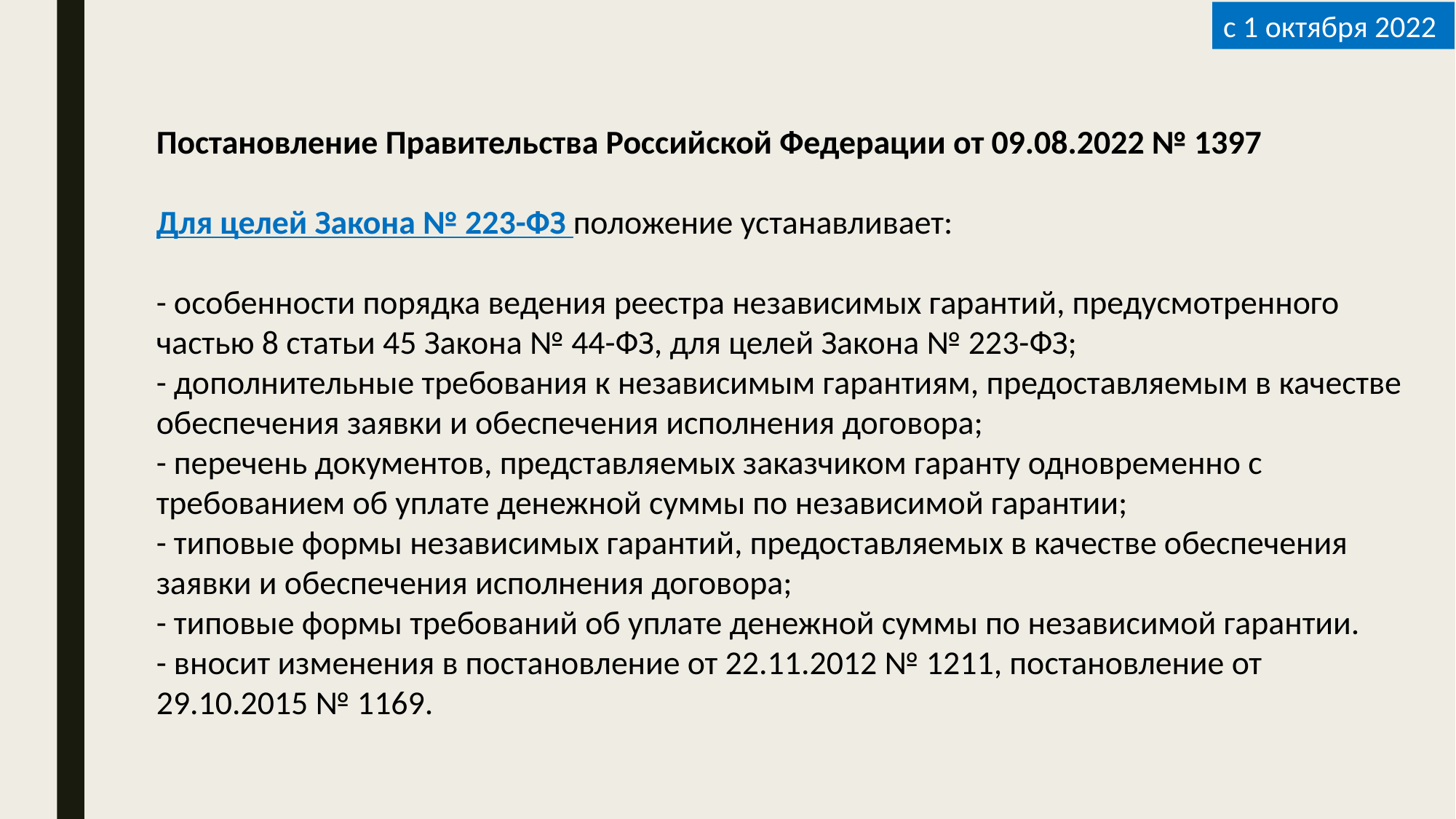

с 1 октября 2022
Постановление Правительства Российской Федерации от 09.08.2022 № 1397

Для целей Закона № 223-ФЗ положение устанавливает:

- особенности порядка ведения реестра независимых гарантий, предусмотренного частью 8 статьи 45 Закона № 44-ФЗ, для целей Закона № 223-ФЗ;
- дополнительные требования к независимым гарантиям, предоставляемым в качестве обеспечения заявки и обеспечения исполнения договора;
- перечень документов, представляемых заказчиком гаранту одновременно с требованием об уплате денежной суммы по независимой гарантии;
- типовые формы независимых гарантий, предоставляемых в качестве обеспечения заявки и обеспечения исполнения договора;
- типовые формы требований об уплате денежной суммы по независимой гарантии.
- вносит изменения в постановление от 22.11.2012 № 1211, постановление от 29.10.2015 № 1169.